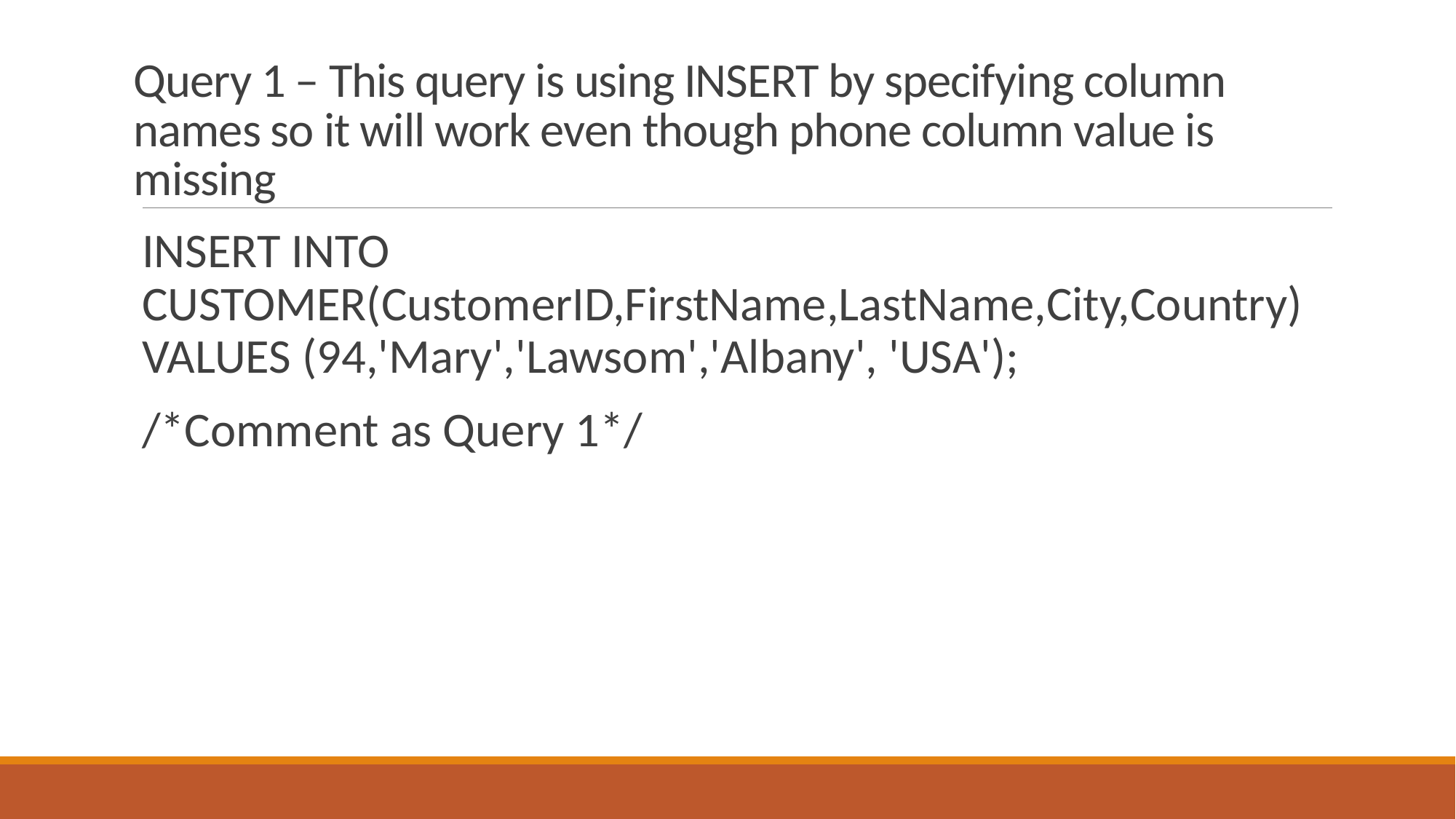

# Query 1 – This query is using INSERT by specifying column names so it will work even though phone column value is missing
INSERT INTO CUSTOMER(CustomerID,FirstName,LastName,City,Country) VALUES (94,'Mary','Lawsom','Albany', 'USA');
/*Comment as Query 1*/